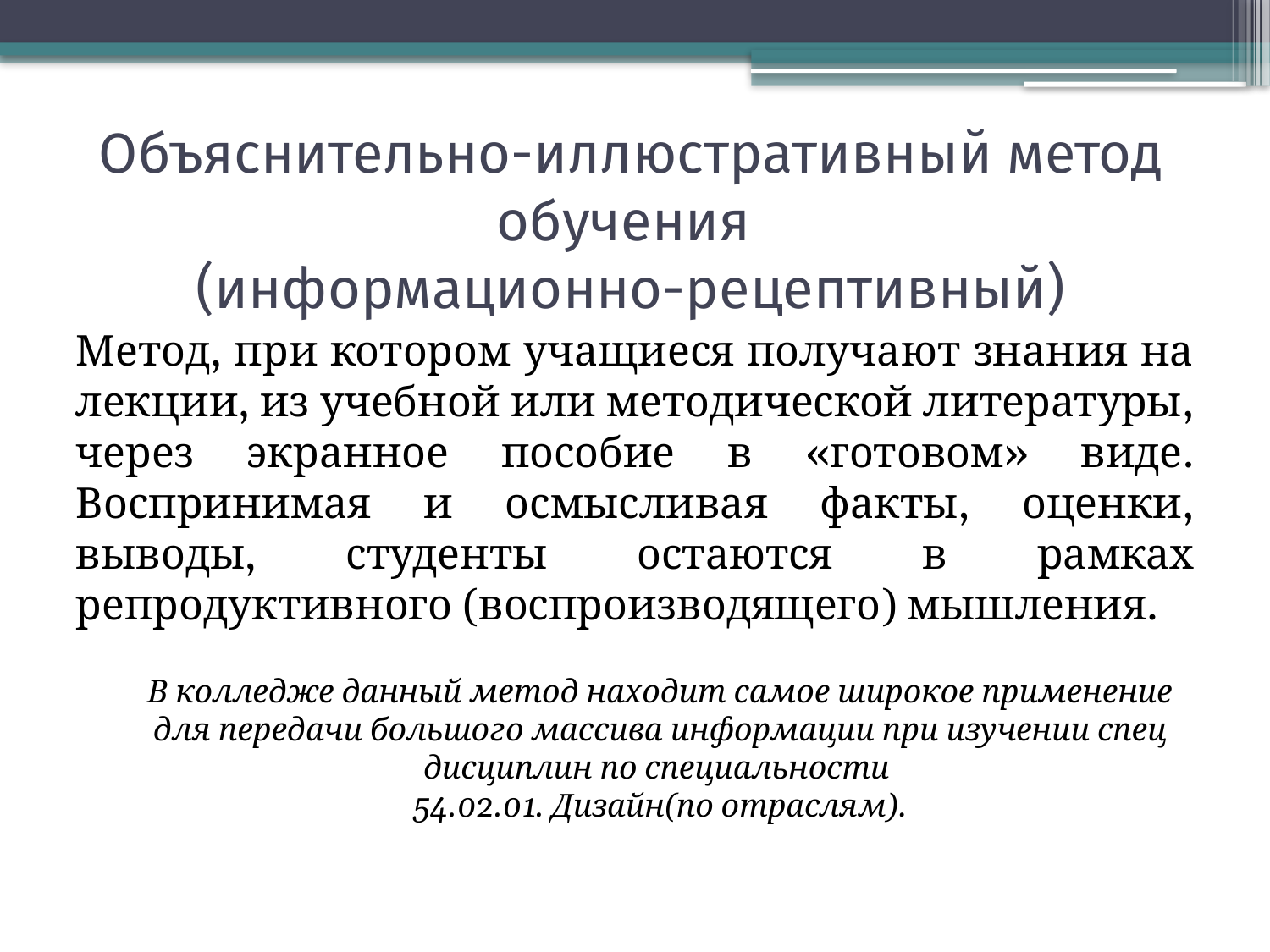

# Объяснительно-иллюстративный метод обучения (информационно-рецептивный)
Метод, при котором учащиеся получают знания на лекции, из учебной или методической литературы, через экранное пособие в «готовом» виде. Воспринимая и осмысливая факты, оценки, выводы, студенты остаются в рамках репродуктивного (воспроизводящего) мышления.

В колледже данный метод находит самое широкое применение для передачи большого массива информации при изучении спец дисциплин по специальности
54.02.01. Дизайн(по отраслям).